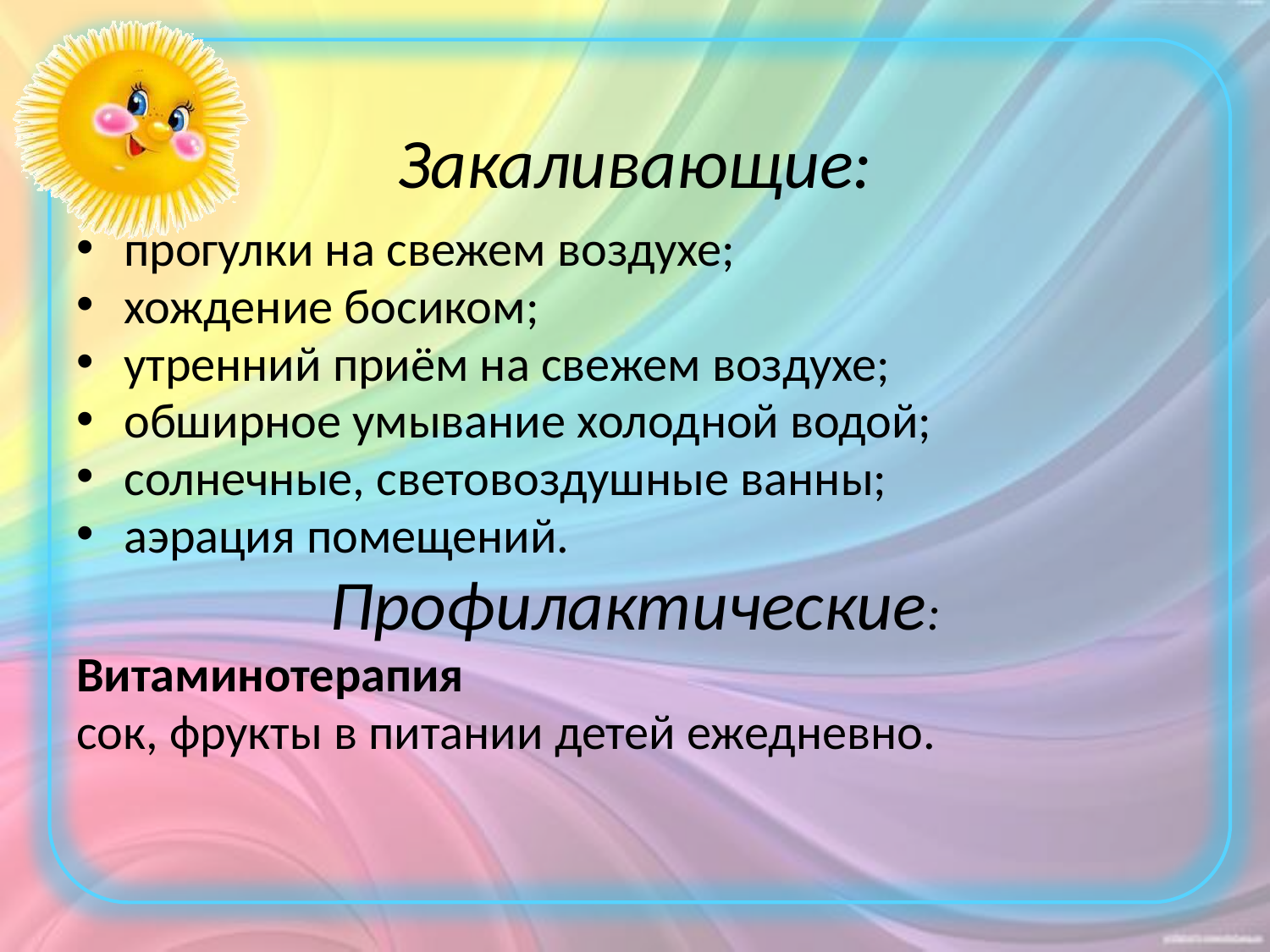

# Закаливающие:
прогулки на свежем воздухе;
хождение босиком;
утренний приём на свежем воздухе;
обширное умывание холодной водой;
солнечные, световоздушные ванны;
аэрация помещений.
Профилактические:
Витаминотерапия
сок, фрукты в питании детей ежедневно.